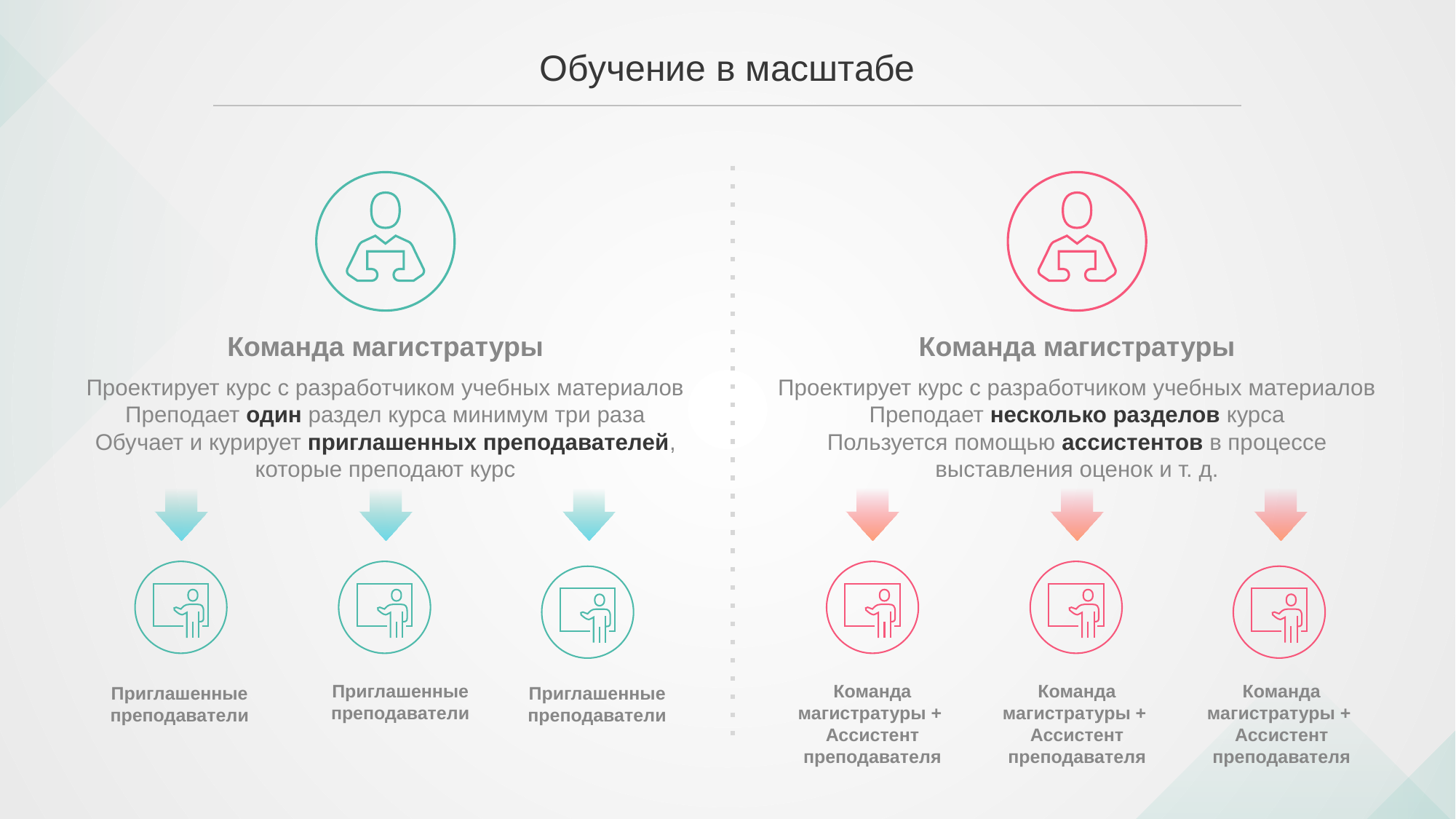

# Обучение в масштабе

Команда магистратуры
Команда магистратуры
Проектирует курс с разработчиком учебных материалов
Преподает один раздел курса минимум три раза
Обучает и курирует приглашенных преподавателей, которые преподают курс
Проектирует курс с разработчиком учебных материалов
Преподает несколько разделов курса
Пользуется помощью ассистентов в процессе выставления оценок и т. д.

Приглашенные преподаватели
Команда магистратуры +
Ассистент преподавателя
Команда магистратуры +
Ассистент преподавателя
Команда магистратуры +
Ассистент преподавателя
Приглашенные преподаватели
Приглашенные преподаватели